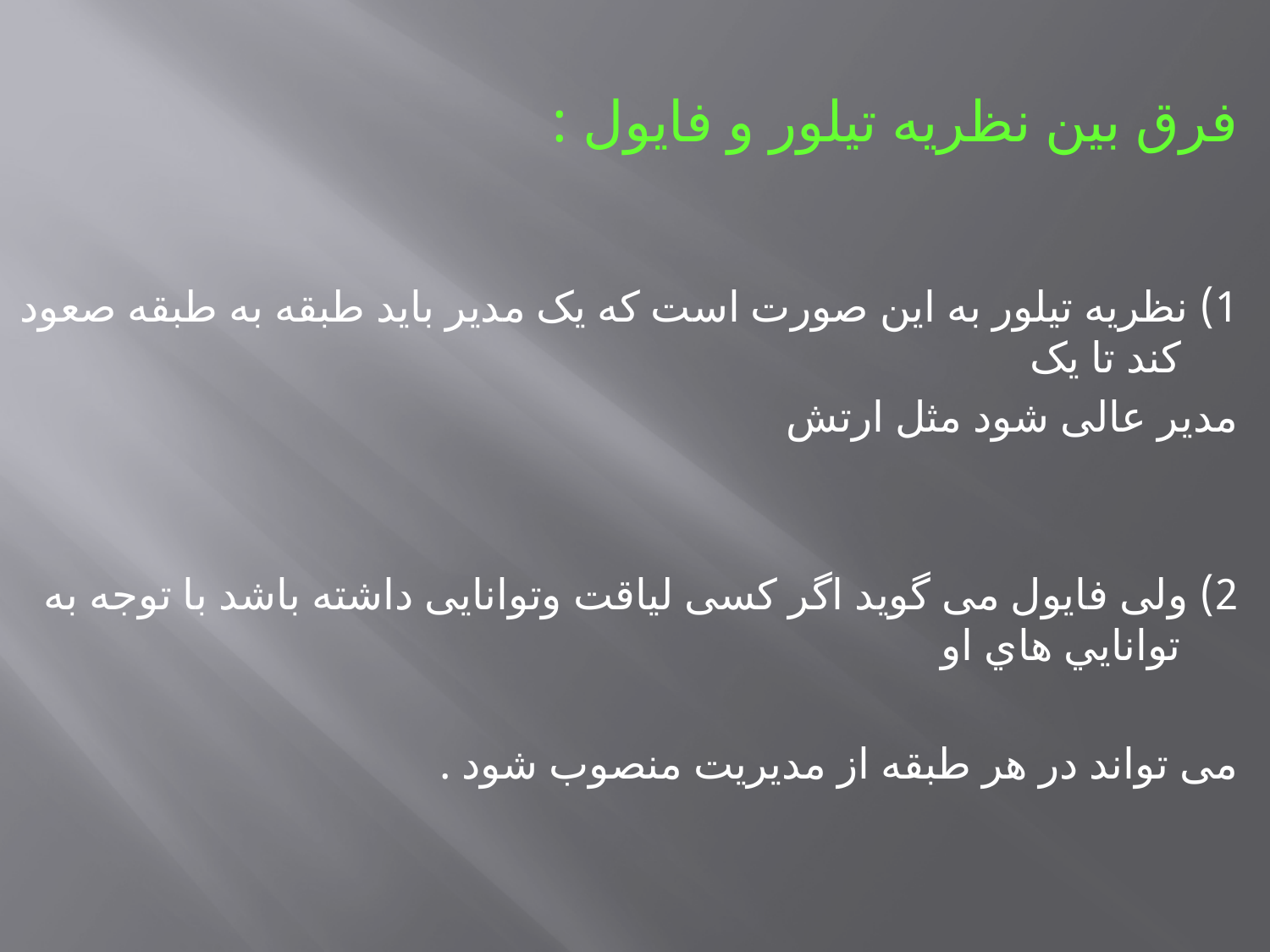

فرق بين نظریه تیلور و فایول :

1) نظریه تیلور به این صورت است که یک مدیر باید طبقه به طبقه صعود كند تا یک
مدیر عالی شود مثل ارتش

2) ولی فایول می گوید اگر کسی لیاقت وتوانایی داشته باشد با توجه به توانايي هاي او

می تواند در هر طبقه از مديريت منصوب شود .